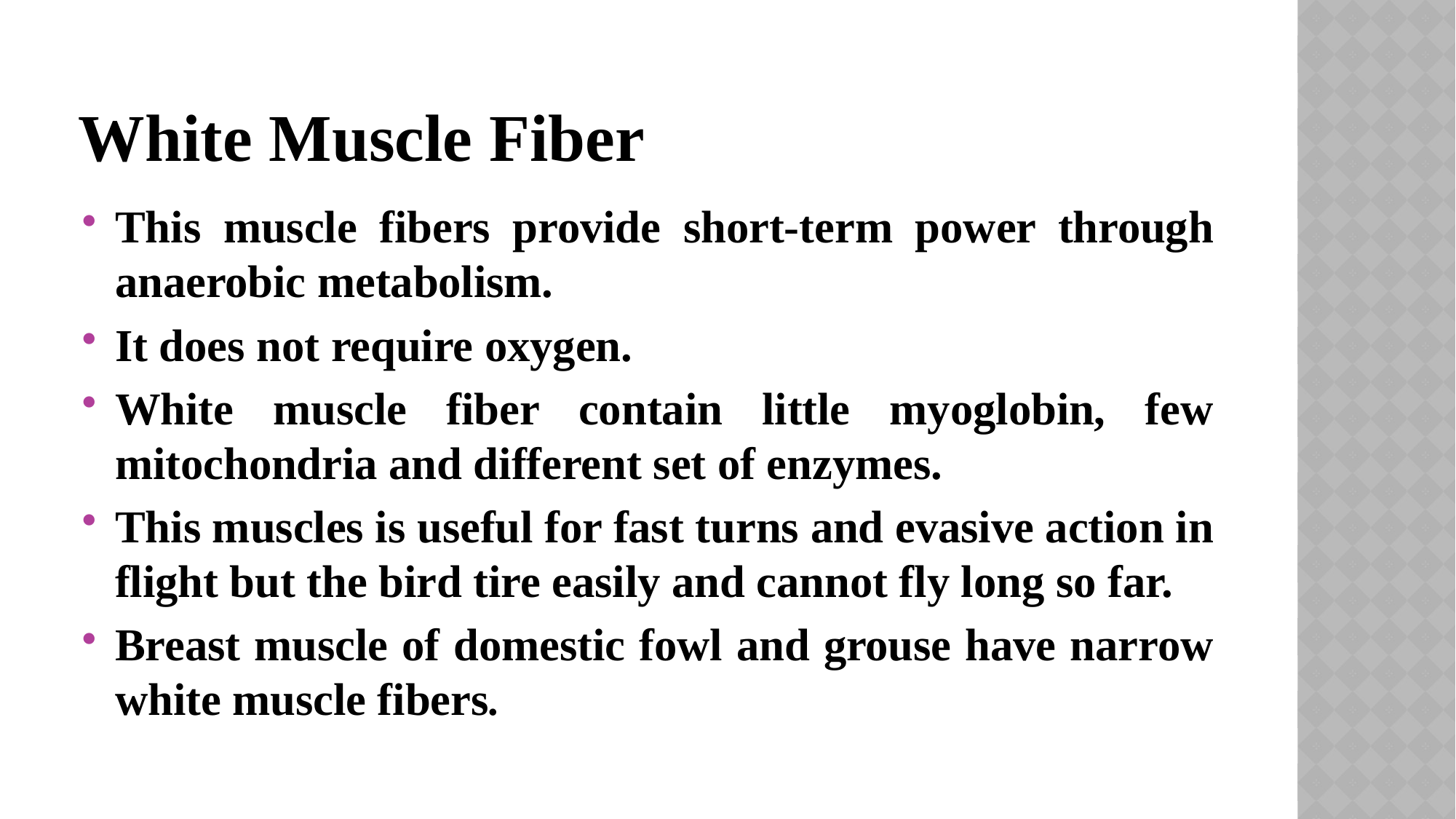

# White Muscle Fiber
This muscle fibers provide short-term power through anaerobic metabolism.
It does not require oxygen.
White muscle fiber contain little myoglobin, few mitochondria and different set of enzymes.
This muscles is useful for fast turns and evasive action in flight but the bird tire easily and cannot fly long so far.
Breast muscle of domestic fowl and grouse have narrow white muscle fibers.